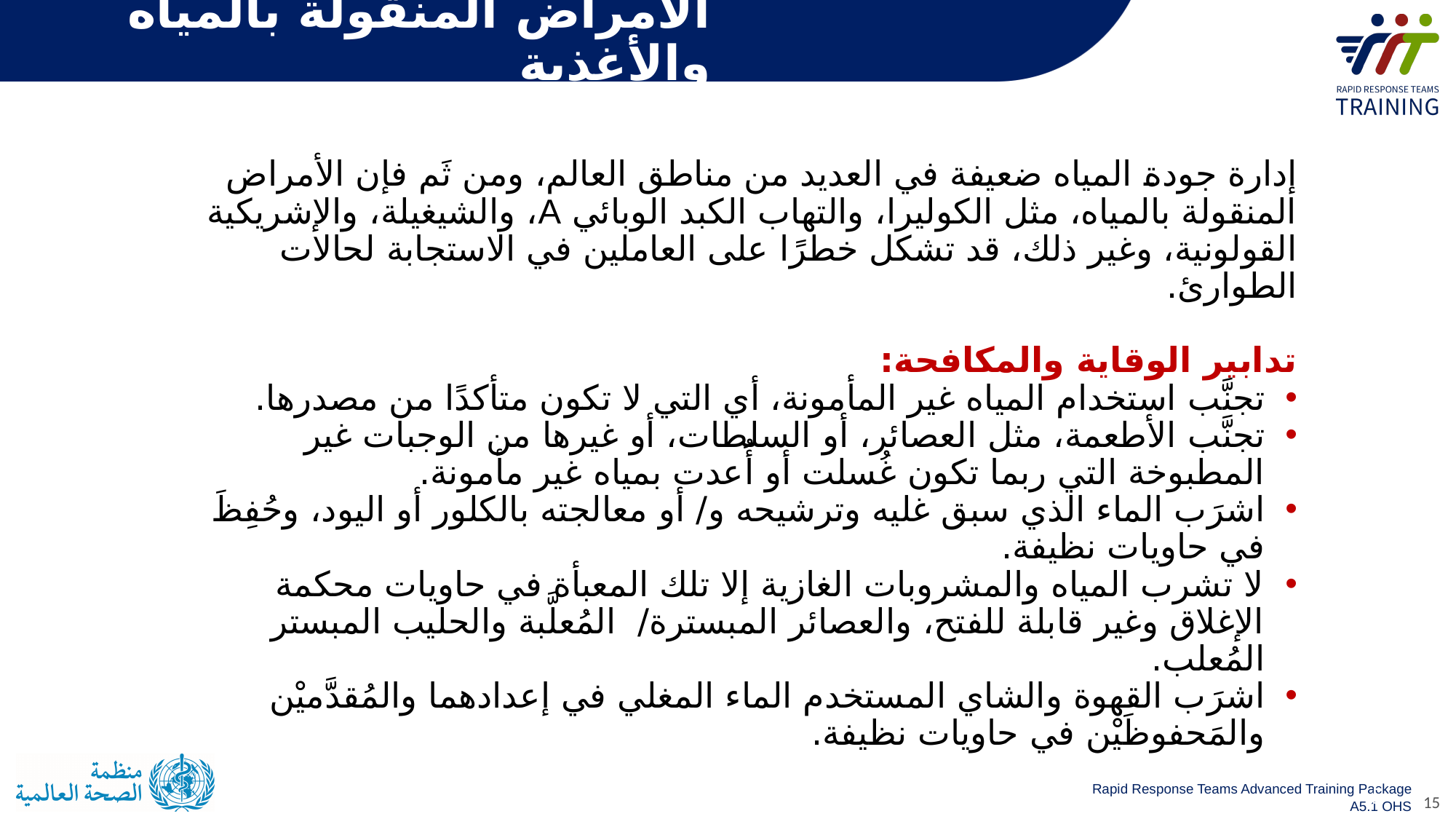

الأمراض المنقولة بالمياه والأغذية
إدارة جودة المياه ضعيفة في العديد من مناطق العالم، ومن ثَم فإن الأمراض المنقولة بالمياه، مثل الكوليرا، والتهاب الكبد الوبائي A، والشيغيلة، والإشريكية القولونية، وغير ذلك، قد تشكل خطرًا على العاملين في الاستجابة لحالات الطوارئ.

تدابير الوقاية والمكافحة:
تجنَّب استخدام المياه غير المأمونة، أي التي لا تكون متأكدًا من مصدرها.
تجنَّب الأطعمة، مثل العصائر، أو السلطات، أو غيرها من الوجبات غير المطبوخة التي ربما تكون غُسلت أو أُعدت بمياه غير مأمونة.
اشرَب الماء الذي سبق غليه وترشيحه و/ أو معالجته بالكلور أو اليود، وحُفِظَ في حاويات نظيفة.
لا تشرب المياه والمشروبات الغازية إلا تلك المعبأة في حاويات محكمة الإغلاق وغير قابلة للفتح، والعصائر المبسترة/  المُعلَّبة والحليب المبستر المُعلب.
اشرَب القهوة والشاي المستخدم الماء المغلي في إعدادهما والمُقدَّميْن والمَحفوظَيْن في حاويات نظيفة.
15